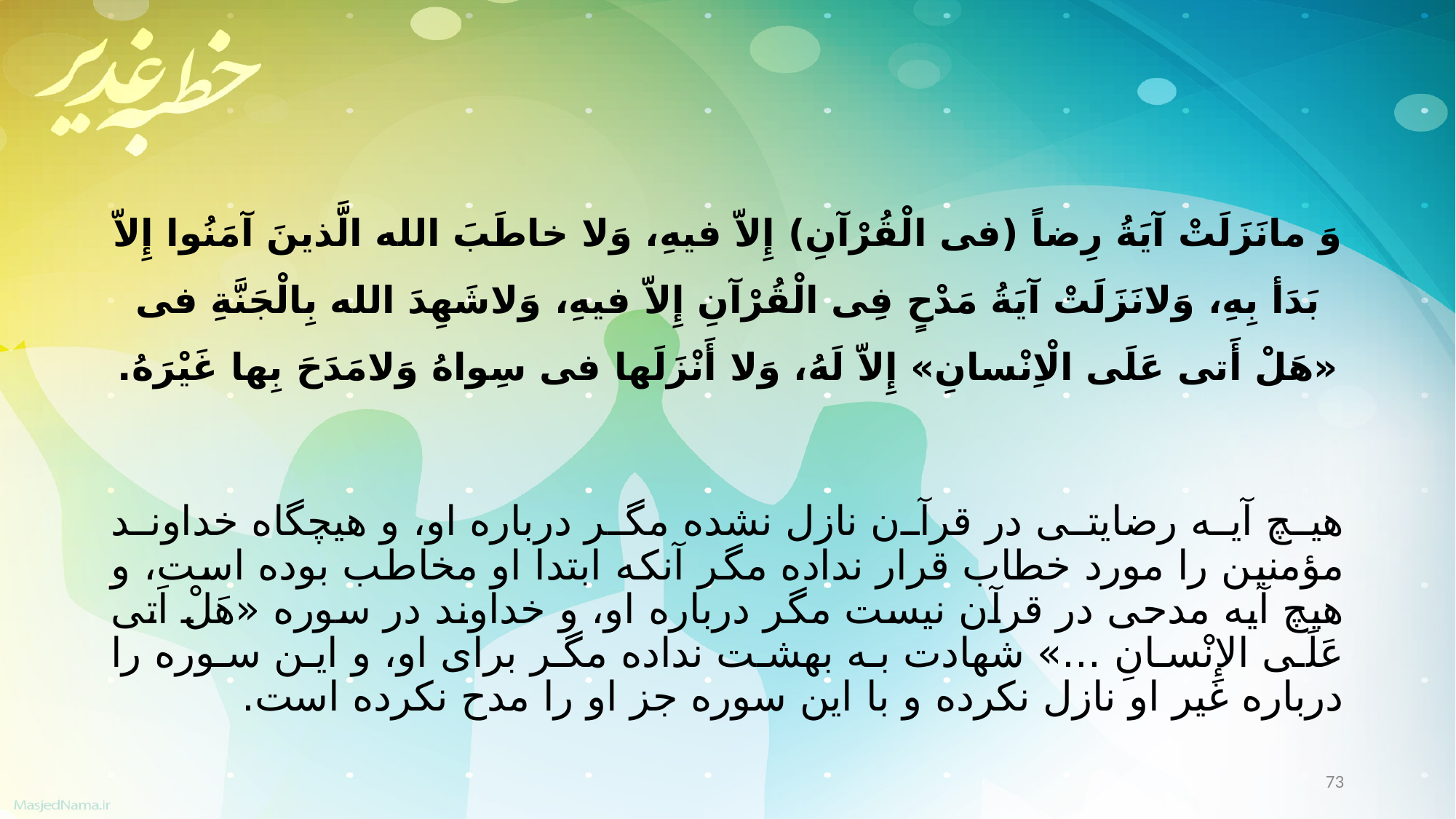

وَ مانَزَلَتْ آیَةُ رِضاً (فی الْقُرْآنِ) إِلاّ فیهِ، وَلا خاطَبَ الله الَّذینَ آمَنُوا إِلاّ بَدَأ بِهِ، وَلانَزَلَتْ آیَةُ مَدْحٍ فِی الْقُرْآنِ إِلاّ فیهِ، وَلاشَهِدَ الله بِالْجَنَّةِ فی «هَلْ أَتی عَلَی الْاِنْسانِ» إِلاّ لَهُ، وَلا أَنْزَلَها فی سِواهُ وَلامَدَحَ بِها غَیْرَهُ.
هیچ آیه رضایتى در قرآن نازل نشده مگر درباره او، و هیچگاه خداوند مؤمنین را مورد خطاب قرار نداده مگر آنکه ابتدا او مخاطب بوده است، و هیچ آیه مدحى در قرآن نیست مگر درباره او، و خداوند در سوره «هَلْ اَتى عَلَى الإِنْسانِ ...» شهادت به بهشت نداده مگر براى او، و این سوره را درباره غیر او نازل نکرده و با این سوره جز او را مدح نکرده است.
73